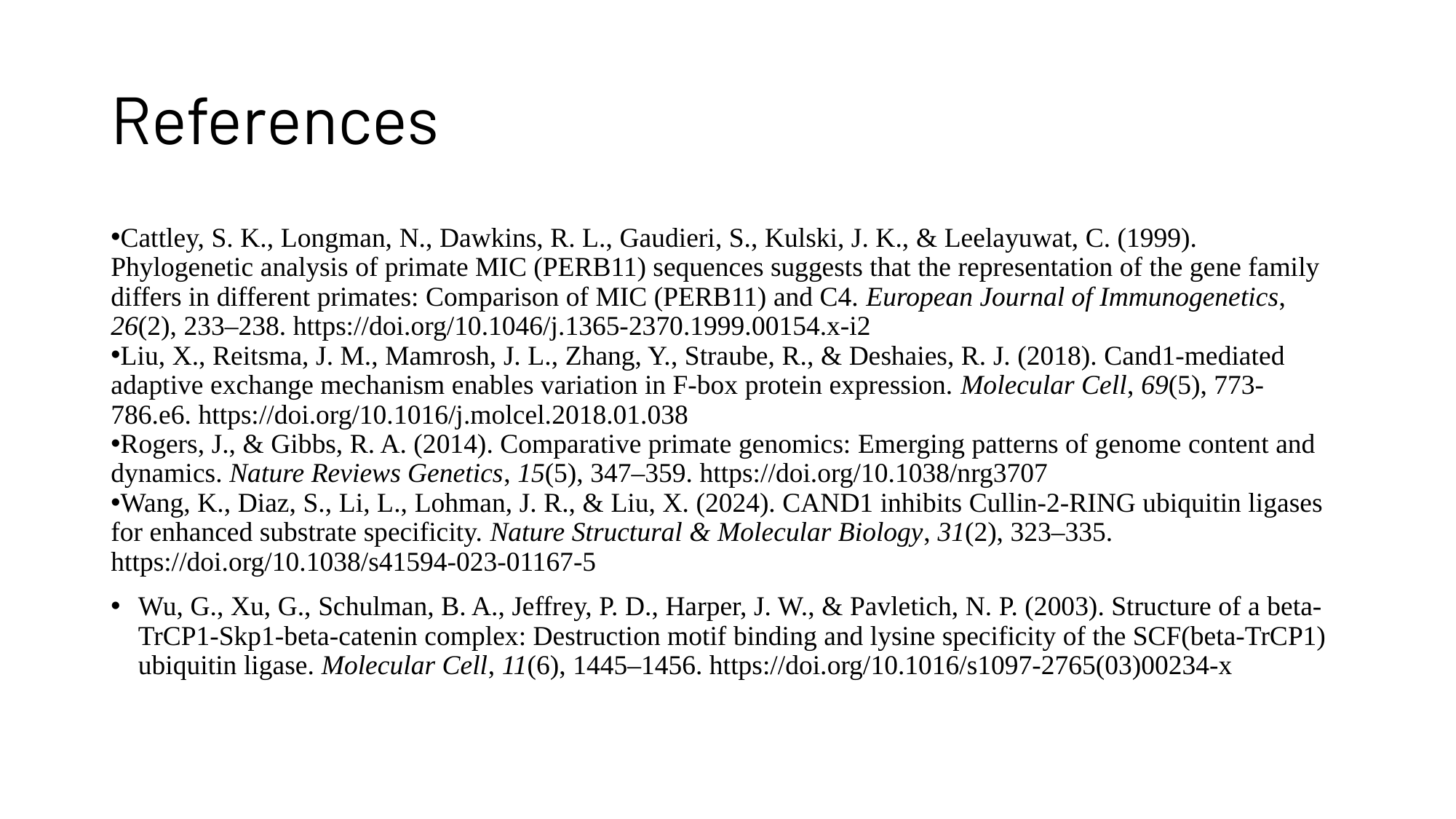

# References
Cattley, S. K., Longman, N., Dawkins, R. L., Gaudieri, S., Kulski, J. K., & Leelayuwat, C. (1999). Phylogenetic analysis of primate MIC (PERB11) sequences suggests that the representation of the gene family differs in different primates: Comparison of MIC (PERB11) and C4. European Journal of Immunogenetics, 26(2), 233–238. https://doi.org/10.1046/j.1365-2370.1999.00154.x-i2
Liu, X., Reitsma, J. M., Mamrosh, J. L., Zhang, Y., Straube, R., & Deshaies, R. J. (2018). Cand1-mediated adaptive exchange mechanism enables variation in F-box protein expression. Molecular Cell, 69(5), 773-786.e6. https://doi.org/10.1016/j.molcel.2018.01.038
Rogers, J., & Gibbs, R. A. (2014). Comparative primate genomics: Emerging patterns of genome content and dynamics. Nature Reviews Genetics, 15(5), 347–359. https://doi.org/10.1038/nrg3707
Wang, K., Diaz, S., Li, L., Lohman, J. R., & Liu, X. (2024). CAND1 inhibits Cullin-2-RING ubiquitin ligases for enhanced substrate specificity. Nature Structural & Molecular Biology, 31(2), 323–335. https://doi.org/10.1038/s41594-023-01167-5
Wu, G., Xu, G., Schulman, B. A., Jeffrey, P. D., Harper, J. W., & Pavletich, N. P. (2003). Structure of a beta-TrCP1-Skp1-beta-catenin complex: Destruction motif binding and lysine specificity of the SCF(beta-TrCP1) ubiquitin ligase. Molecular Cell, 11(6), 1445–1456. https://doi.org/10.1016/s1097-2765(03)00234-x